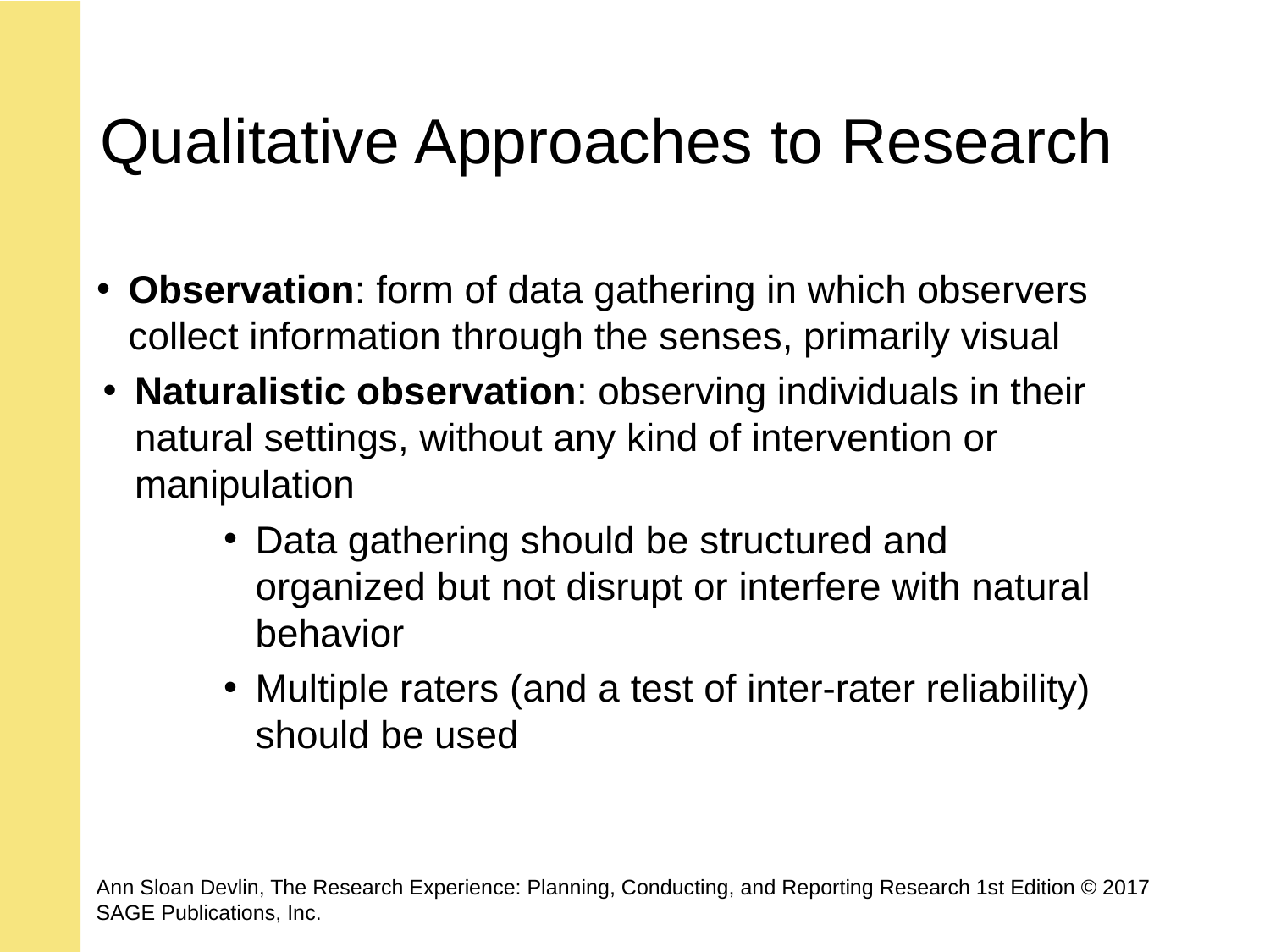

# Qualitative Approaches to Research
Observation: form of data gathering in which observers collect information through the senses, primarily visual
Naturalistic observation: observing individuals in their natural settings, without any kind of intervention or manipulation
Data gathering should be structured and organized but not disrupt or interfere with natural behavior
Multiple raters (and a test of inter-rater reliability) should be used